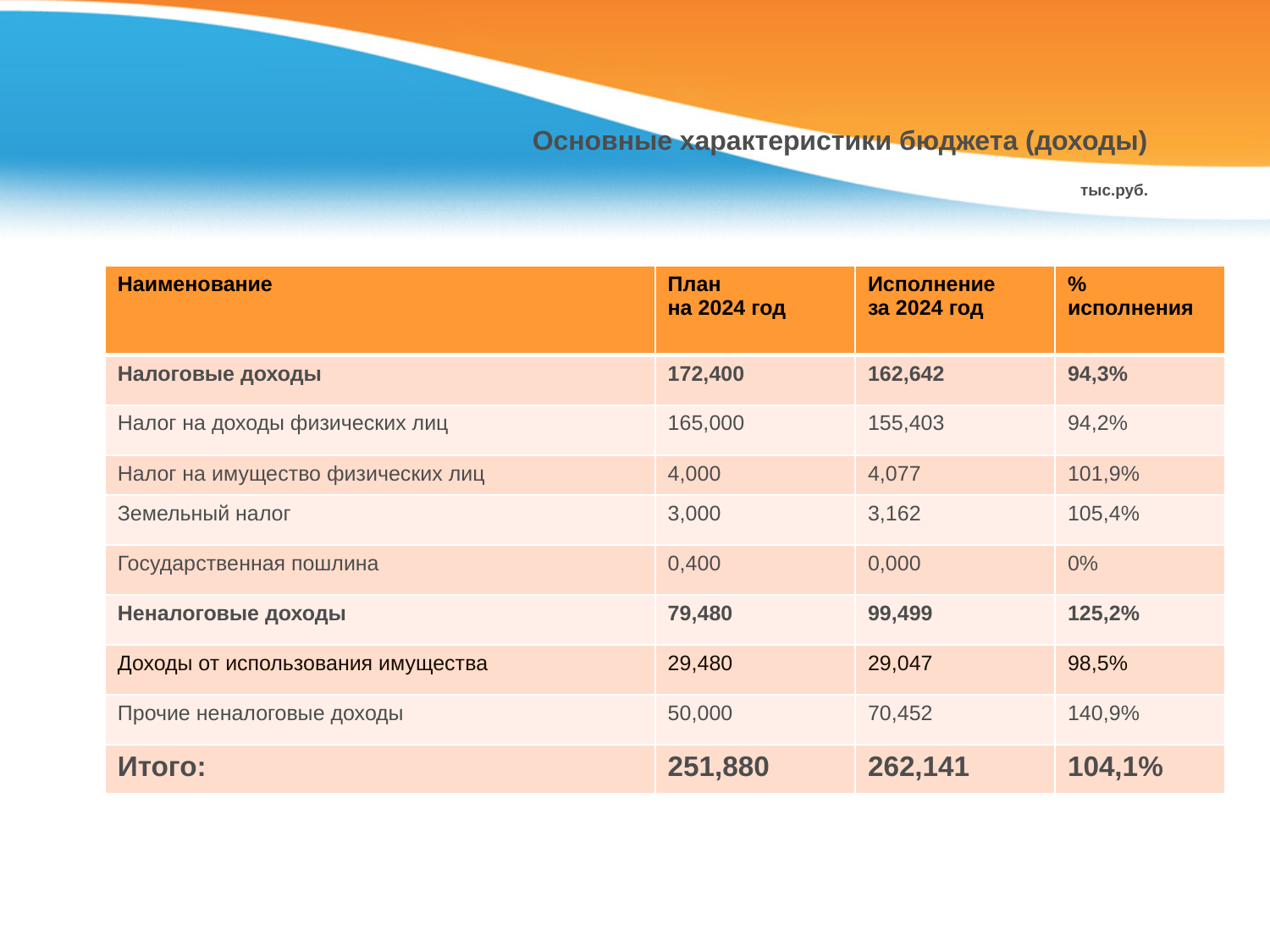

# Основные характеристики бюджета (доходы) тыс.руб.
| Наименование | План на 2024 год | Исполнение за 2024 год | % исполнения |
| --- | --- | --- | --- |
| Налоговые доходы | 172,400 | 162,642 | 94,3% |
| Налог на доходы физических лиц | 165,000 | 155,403 | 94,2% |
| Налог на имущество физических лиц | 4,000 | 4,077 | 101,9% |
| Земельный налог | 3,000 | 3,162 | 105,4% |
| Государственная пошлина | 0,400 | 0,000 | 0% |
| Неналоговые доходы | 79,480 | 99,499 | 125,2% |
| Доходы от использования имущества | 29,480 | 29,047 | 98,5% |
| Прочие неналоговые доходы | 50,000 | 70,452 | 140,9% |
| Итого: | 251,880 | 262,141 | 104,1% |